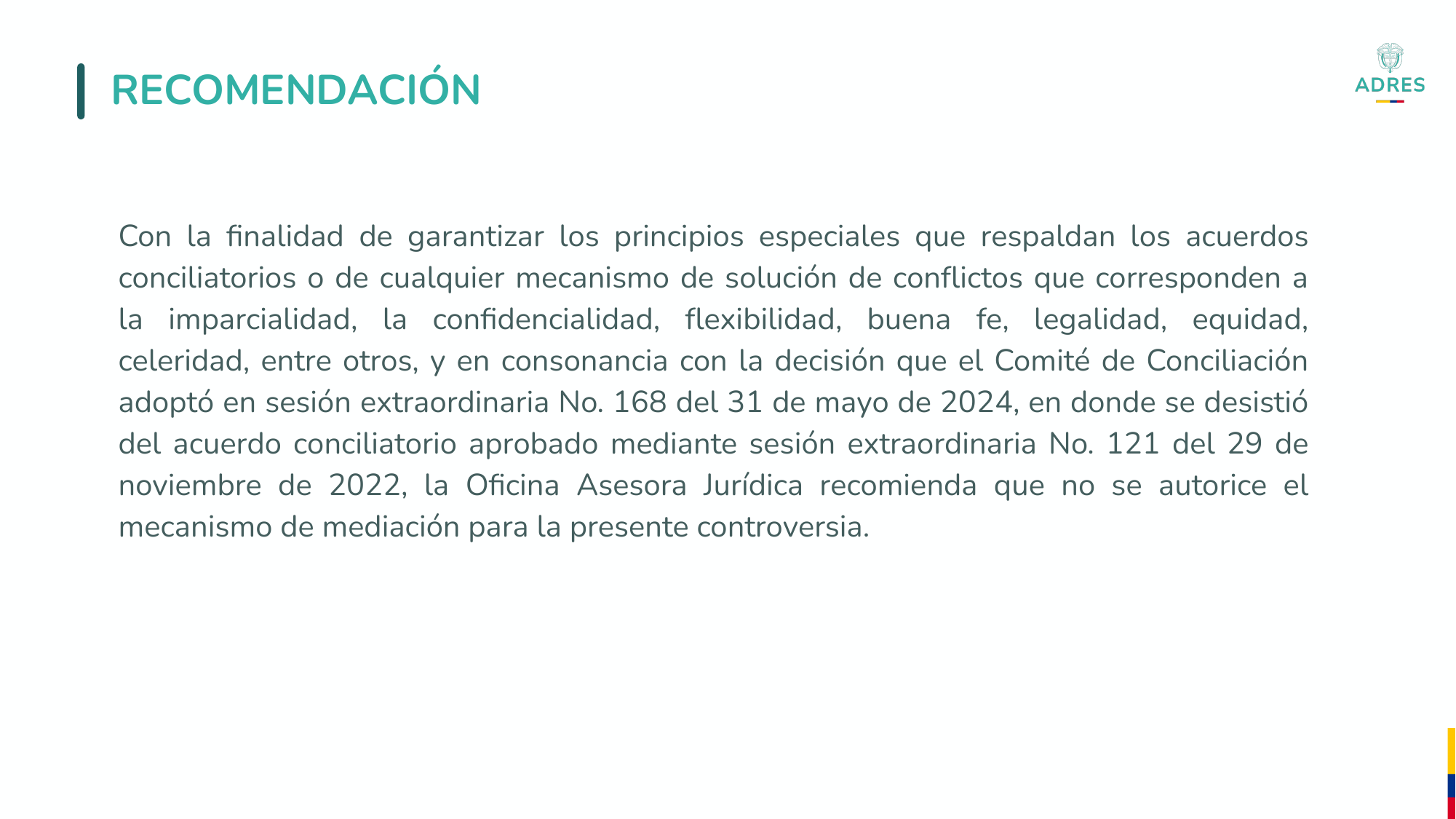

# RECOMENDACIÓN
| Con la finalidad de garantizar los principios especiales que respaldan los acuerdos conciliatorios o de cualquier mecanismo de solución de conflictos que corresponden a la imparcialidad, la confidencialidad, flexibilidad, buena fe, legalidad, equidad, celeridad, entre otros, y en consonancia con la decisión que el Comité de Conciliación adoptó en sesión extraordinaria No. 168 del 31 de mayo de 2024, en donde se desistió del acuerdo conciliatorio aprobado mediante sesión extraordinaria No. 121 del 29 de noviembre de 2022, la Oficina Asesora Jurídica recomienda que no se autorice el mecanismo de mediación para la presente controversia. |
| --- |